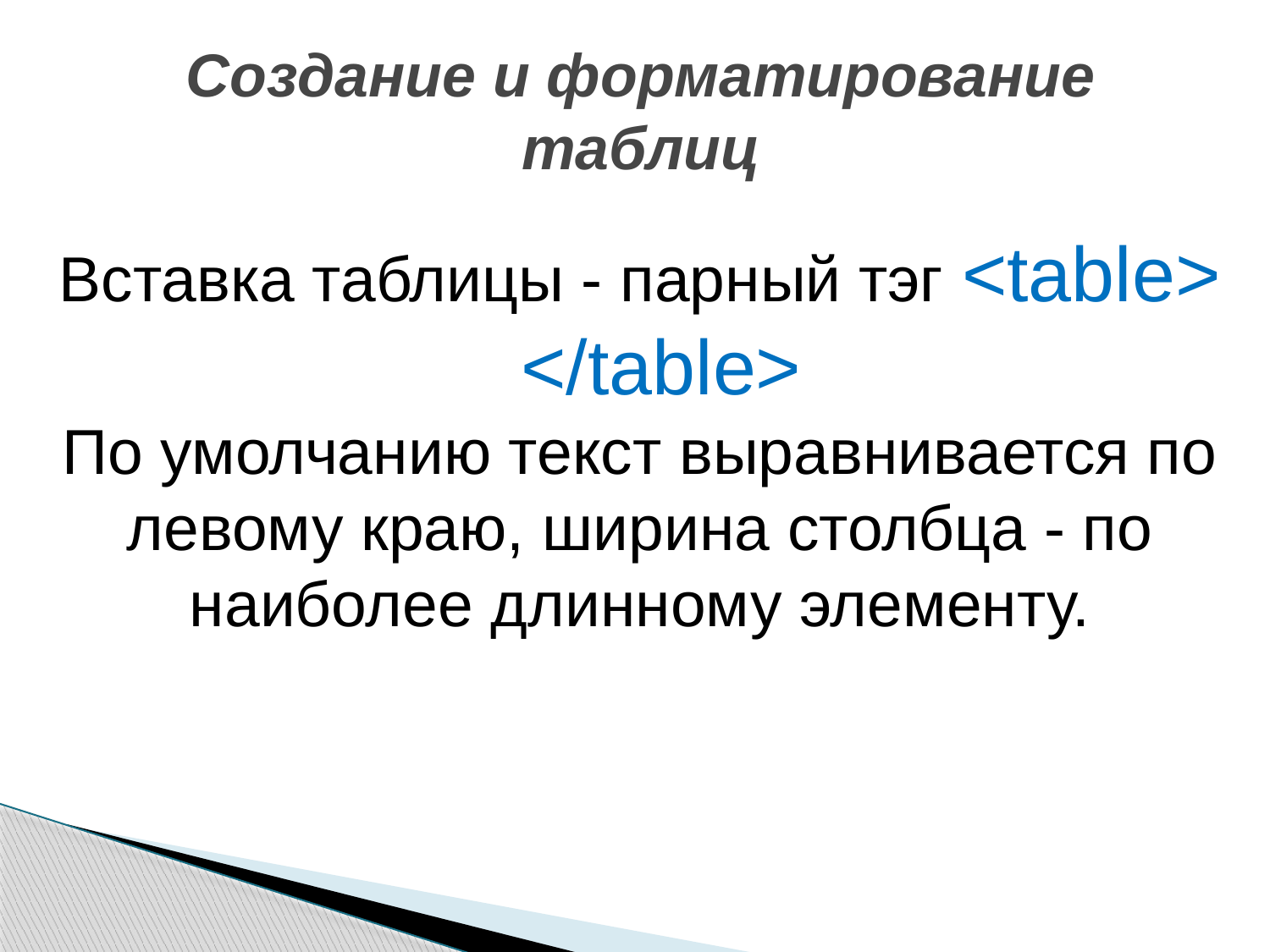

Создание и форматирование таблиц
Вставка таблицы - парный тэг <table>   </table>
По умолчанию текст выравнивается по левому краю, ширина столбца - по наиболее длинному элементу.